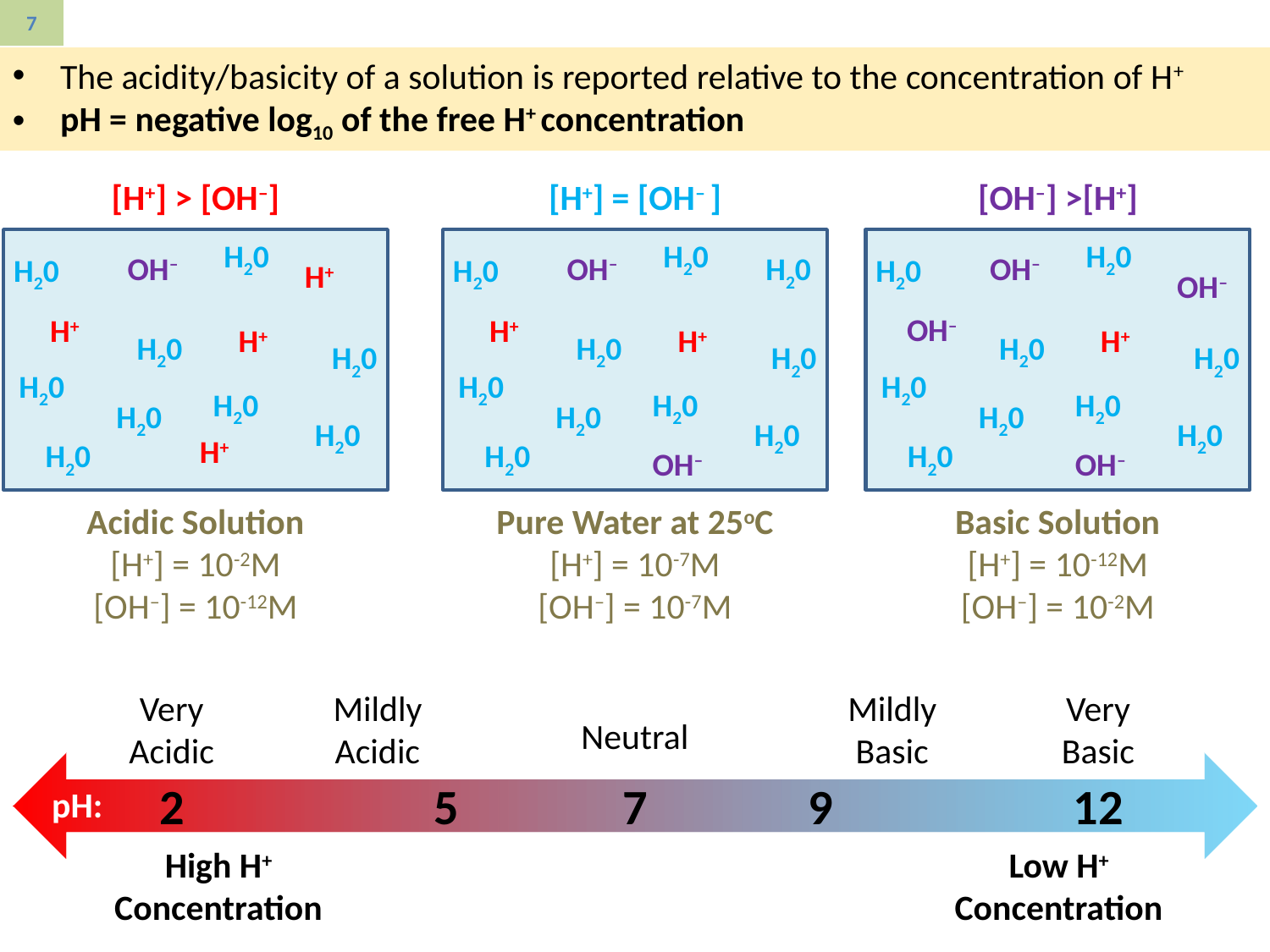

#
The acidity/basicity of a solution is reported relative to the concentration of H+
pH = negative log10 of the free H+ concentration
[H+] > [OH–]
[H+] = [OH– ]
[OH–] >[H+]
H20
OH–
H20
H+
H+
H+
H20
H20
H20
H20
H20
H20
H+
H20

H20
OH–
H20
H20
H+
H+
H20
H20
H20
H20
H20
H20
H20
OH–

H20
OH–
H20
OH–
OH–
H+
H20
H20
H20
H20
H20
H20
H20
OH–

Acidic Solution
[H+] = 10-2M
[OH–] = 10-12M
Pure Water at 25oC
[H+] = 10-7M
[OH–] = 10-7M
Basic Solution
[H+] = 10-12M
[OH–] = 10-2M
Very Acidic
Mildly Acidic
Mildly Basic
Very Basic
Neutral

2
5
7
9
12
High H+ Concentration
Low H+ Concentration
pH: